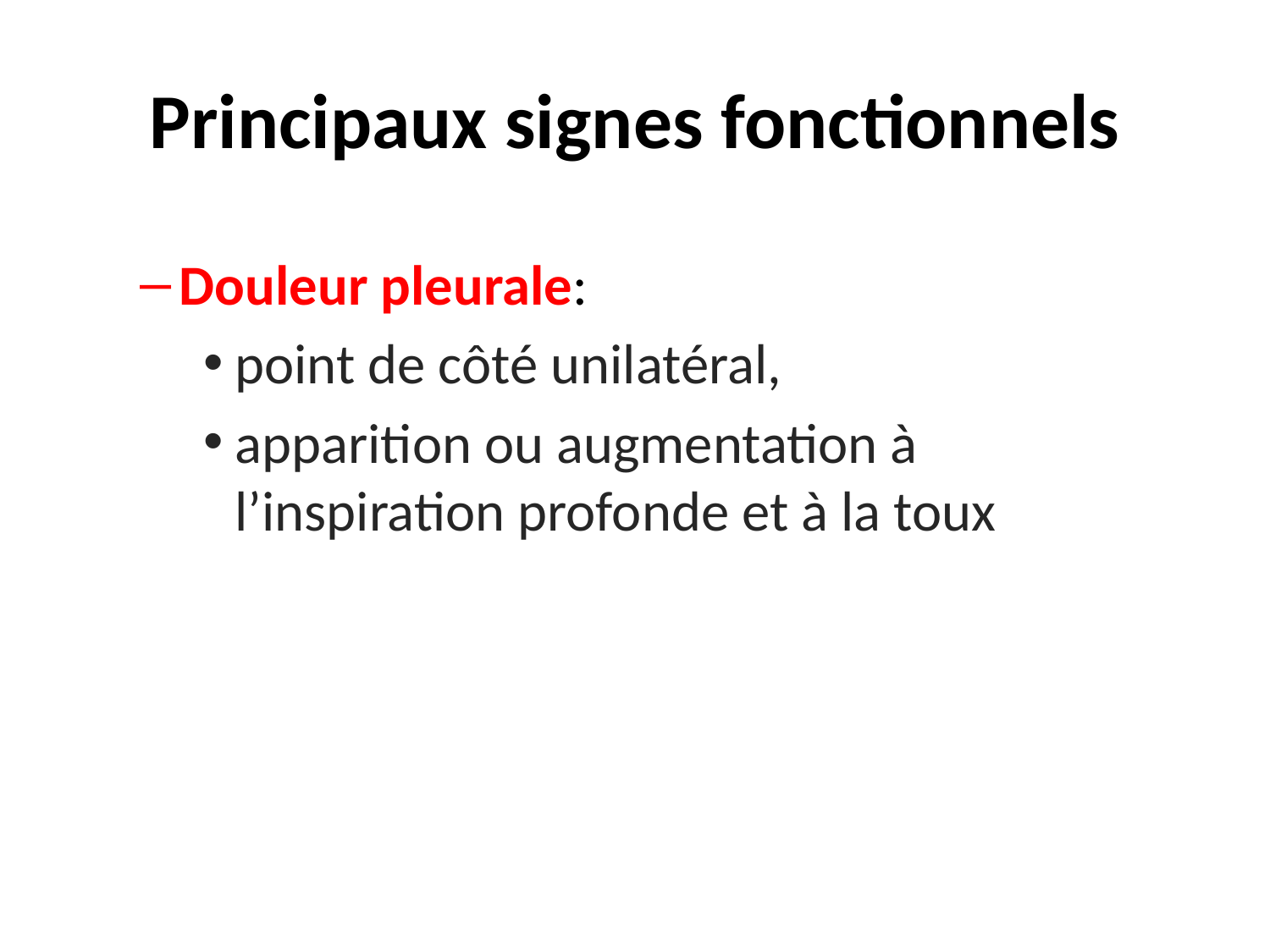

# Principaux signes fonctionnels
Douleur pleurale:
point de côté unilatéral,
apparition ou augmentation à l’inspiration profonde et à la toux